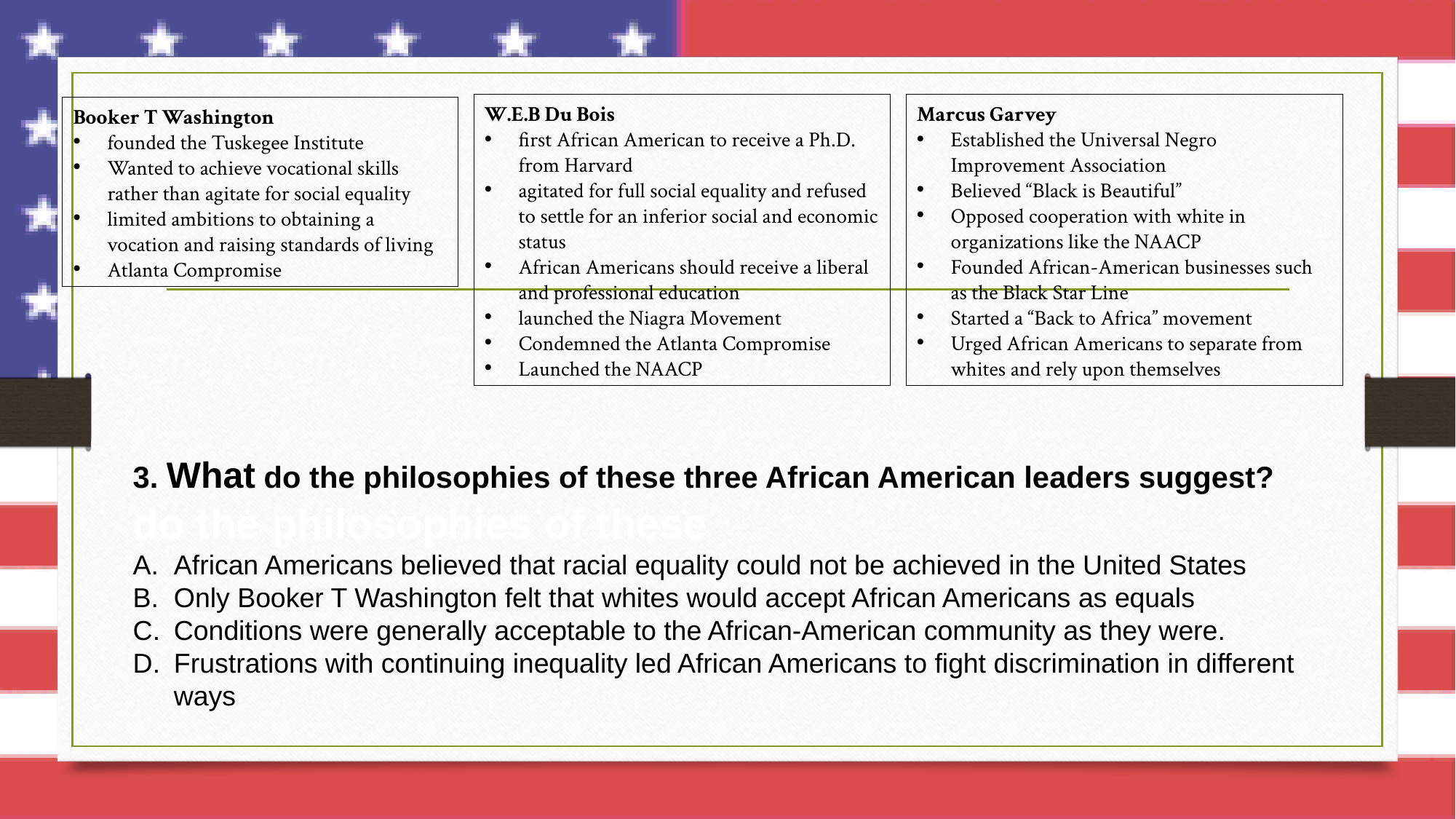

W.E.B Du Bois
first African American to receive a Ph.D. from Harvard
agitated for full social equality and refused to settle for an inferior social and economic status
African Americans should receive a liberal and professional education
launched the Niagra Movement
Condemned the Atlanta Compromise
Launched the NAACP
Marcus Garvey
Established the Universal Negro Improvement Association
Believed “Black is Beautiful”
Opposed cooperation with white in organizations like the NAACP
Founded African-American businesses such as the Black Star Line
Started a “Back to Africa” movement
Urged African Americans to separate from whites and rely upon themselves
Booker T Washington
founded the Tuskegee Institute
Wanted to achieve vocational skills rather than agitate for social equality
limited ambitions to obtaining a vocation and raising standards of living
Atlanta Compromise
3. What do the philosophies of these three African American leaders suggest? do the philosophies of these
African Americans believed that racial equality could not be achieved in the United States
Only Booker T Washington felt that whites would accept African Americans as equals
Conditions were generally acceptable to the African-American community as they were.
Frustrations with continuing inequality led African Americans to fight discrimination in different ways